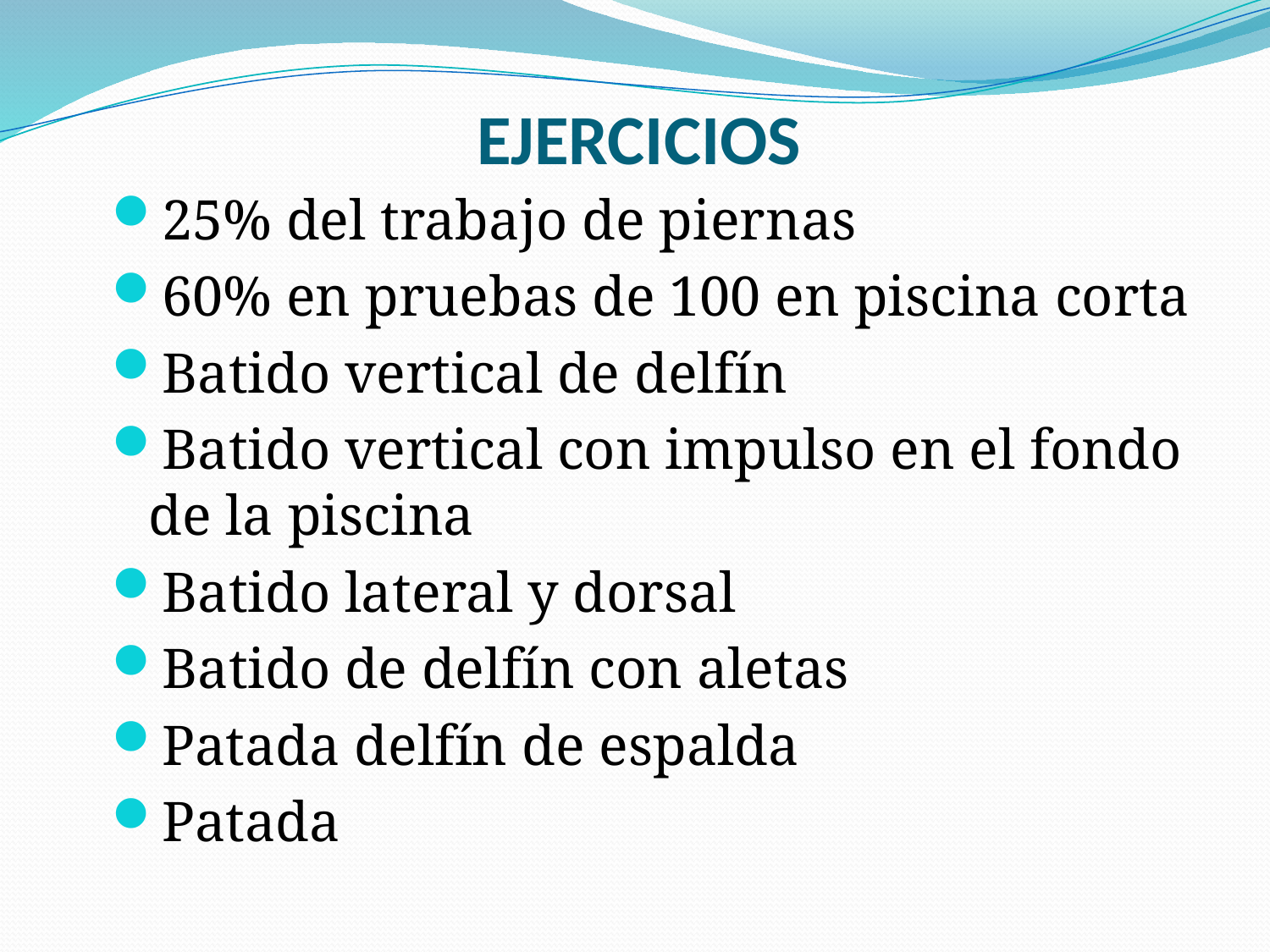

# EJERCICIOS
25% del trabajo de piernas
60% en pruebas de 100 en piscina corta
Batido vertical de delfín
Batido vertical con impulso en el fondo de la piscina
Batido lateral y dorsal
Batido de delfín con aletas
Patada delfín de espalda
Patada